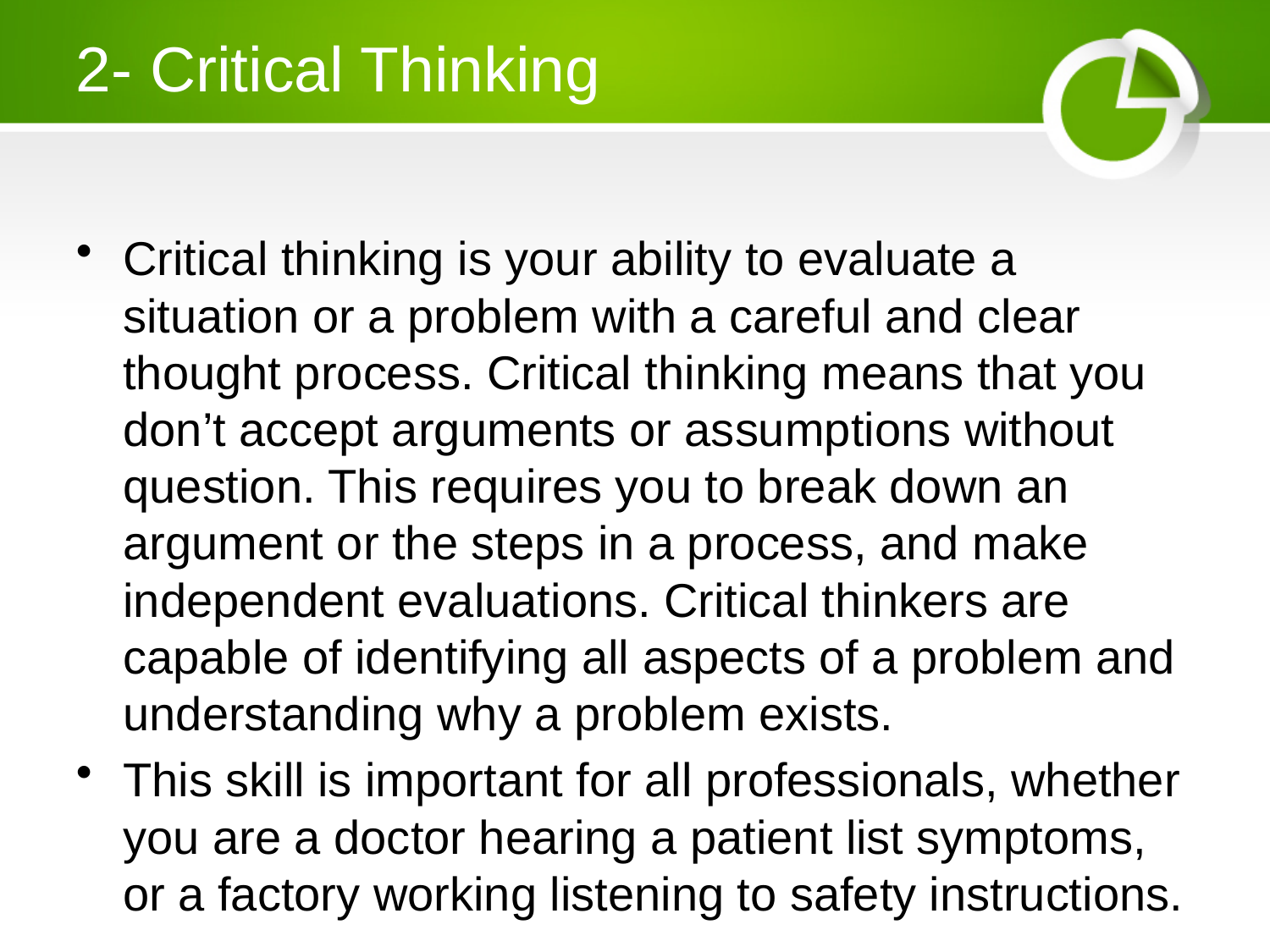

# 2- Critical Thinking
Critical thinking is your ability to evaluate a situation or a problem with a careful and clear thought process. Critical thinking means that you don’t accept arguments or assumptions without question. This requires you to break down an argument or the steps in a process, and make independent evaluations. Critical thinkers are capable of identifying all aspects of a problem and understanding why a problem exists.
This skill is important for all professionals, whether you are a doctor hearing a patient list symptoms, or a factory working listening to safety instructions.